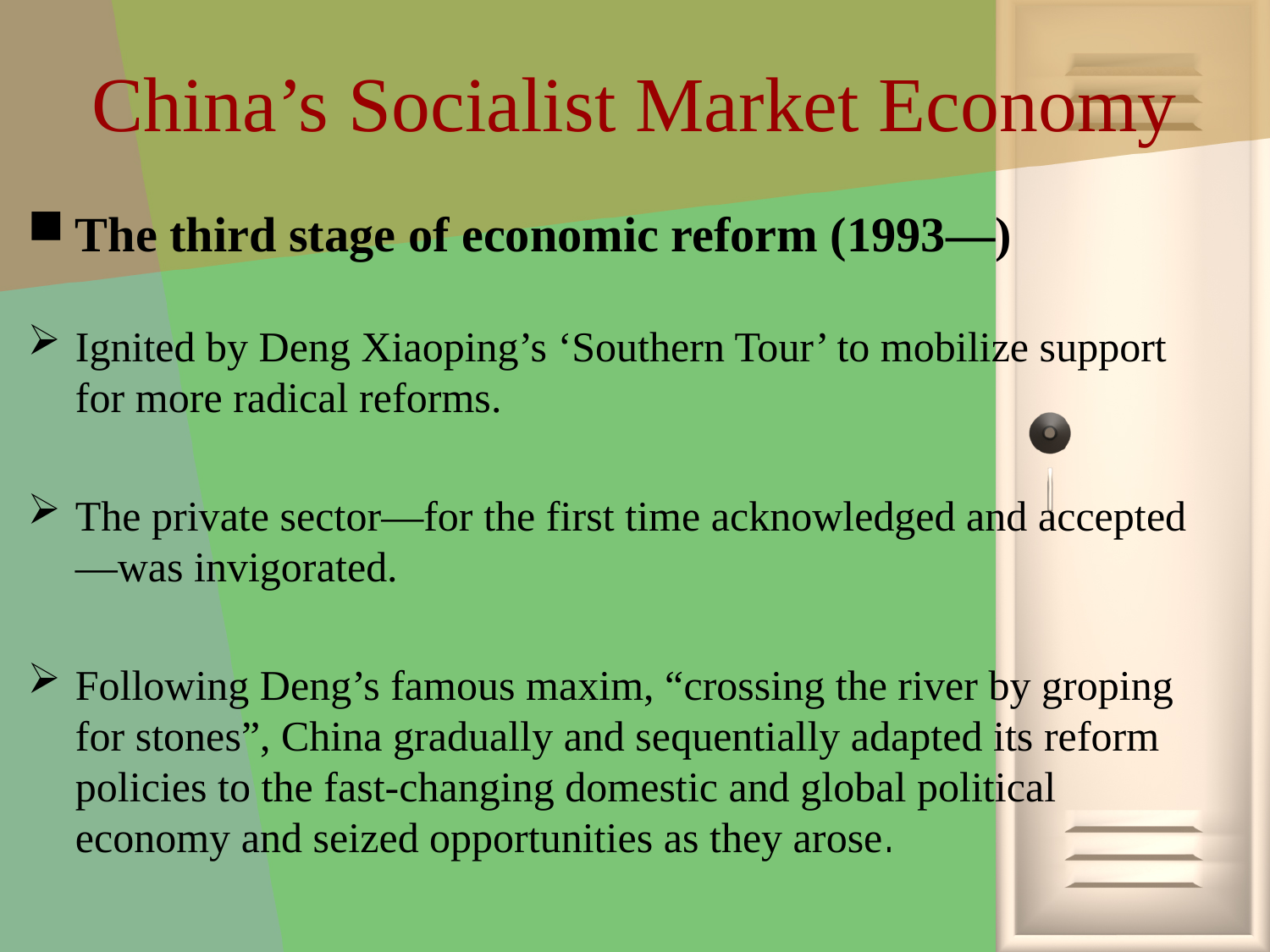

# China’s Socialist Market Economy
The third stage of economic reform (1993—)

Ignited by Deng Xiaoping’s ‘Southern Tour’ to mobilize support for more radical reforms.

The private sector—for the first time acknowledged and accepted—was invigorated.

Following Deng’s famous maxim, “crossing the river by groping for stones”, China gradually and sequentially adapted its reform policies to the fast-changing domestic and global political economy and seized opportunities as they arose.